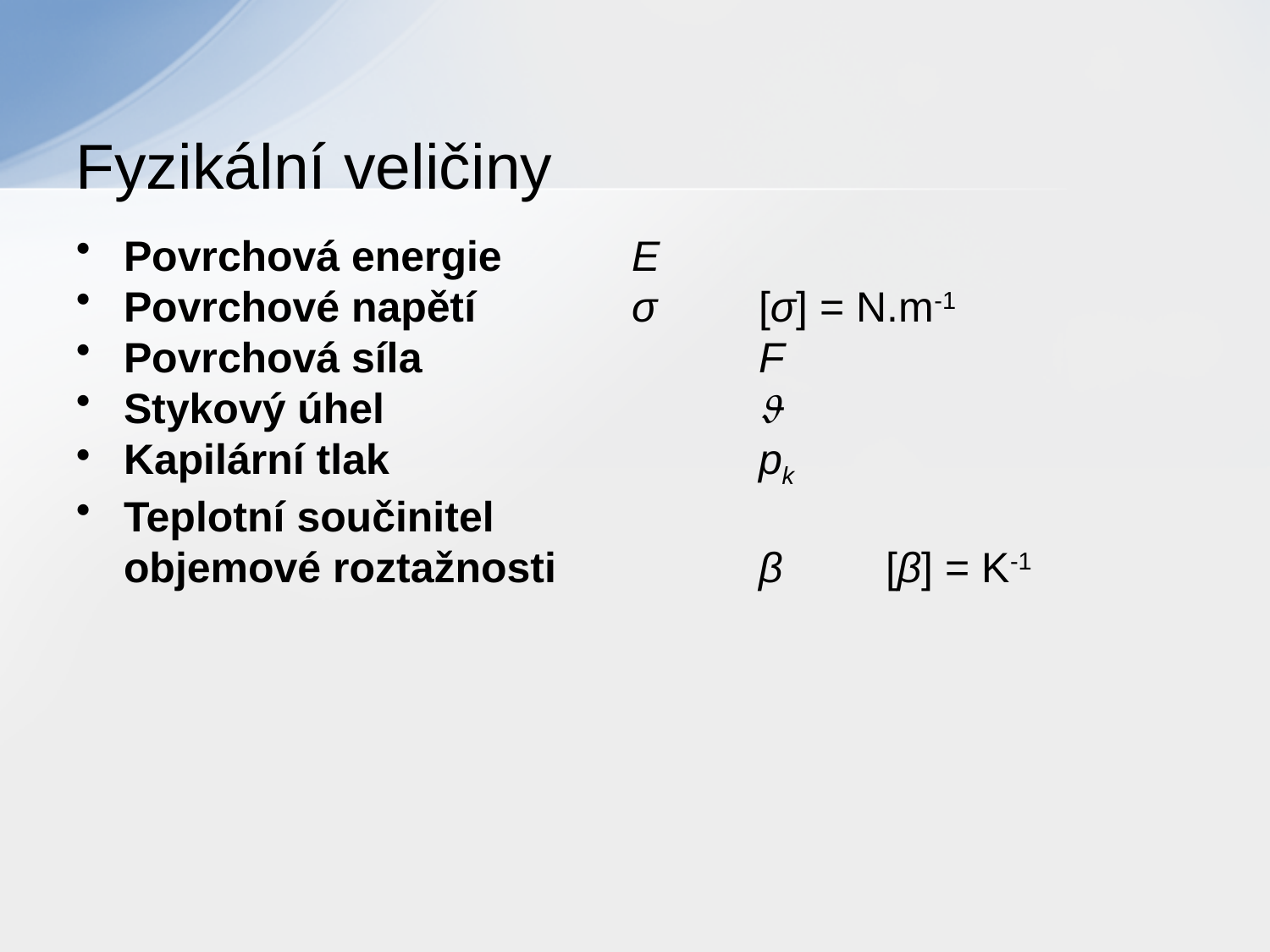

# Fyzikální veličiny
Povrchová energie		E
Povrchové napětí		σ	[σ] = N.m-1
Povrchová síla			F
Stykový úhel			ϑ
Kapilární tlak			pk
Teplotní součinitel
objemové roztažnosti		β	[β] = K-1